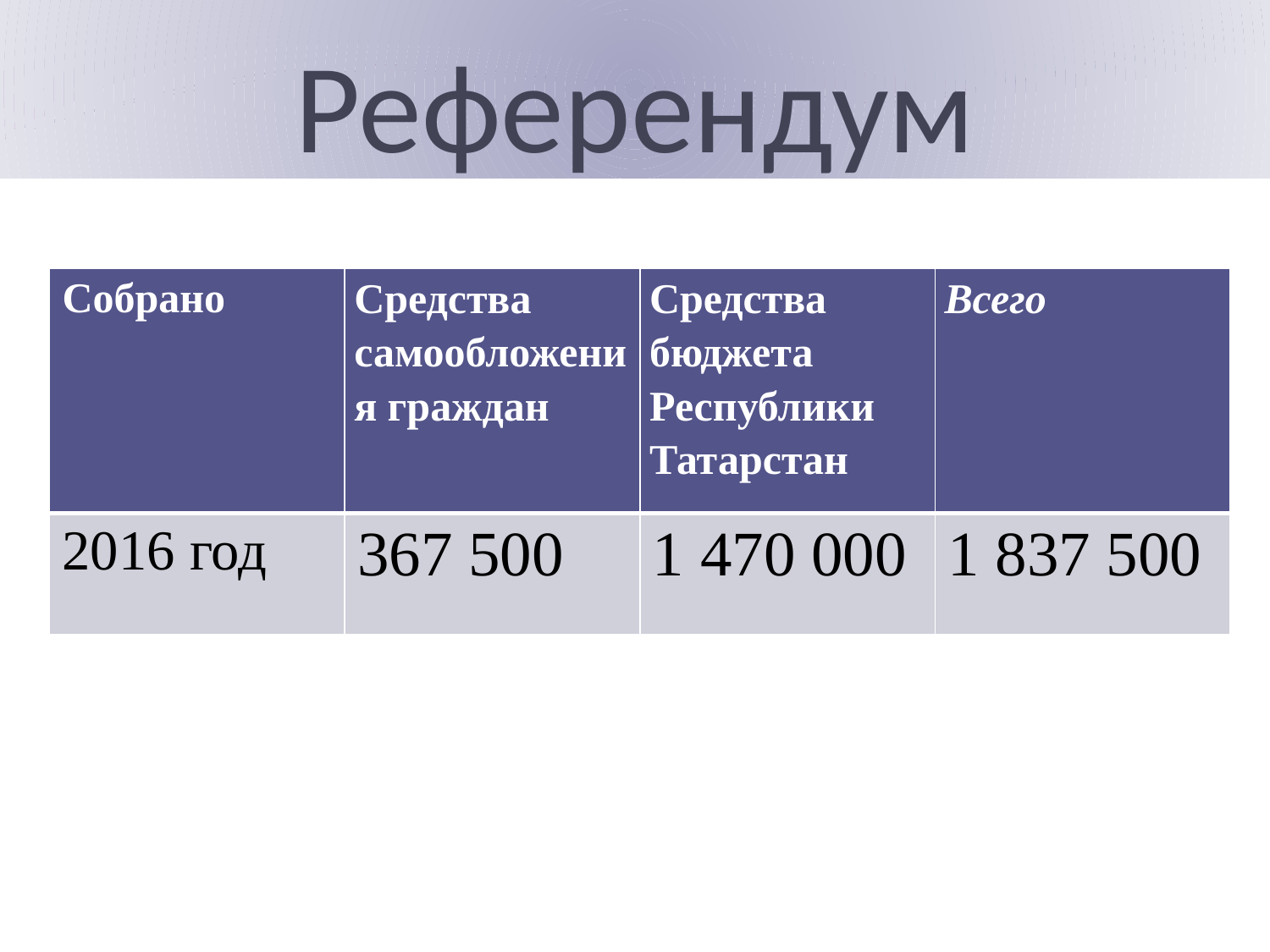

# Референдум
| Собрано | Средства самообложения граждан | Средства бюджета Республики Татарстан | Всего |
| --- | --- | --- | --- |
| 2016 год | 367 500 | 1 470 000 | 1 837 500 |